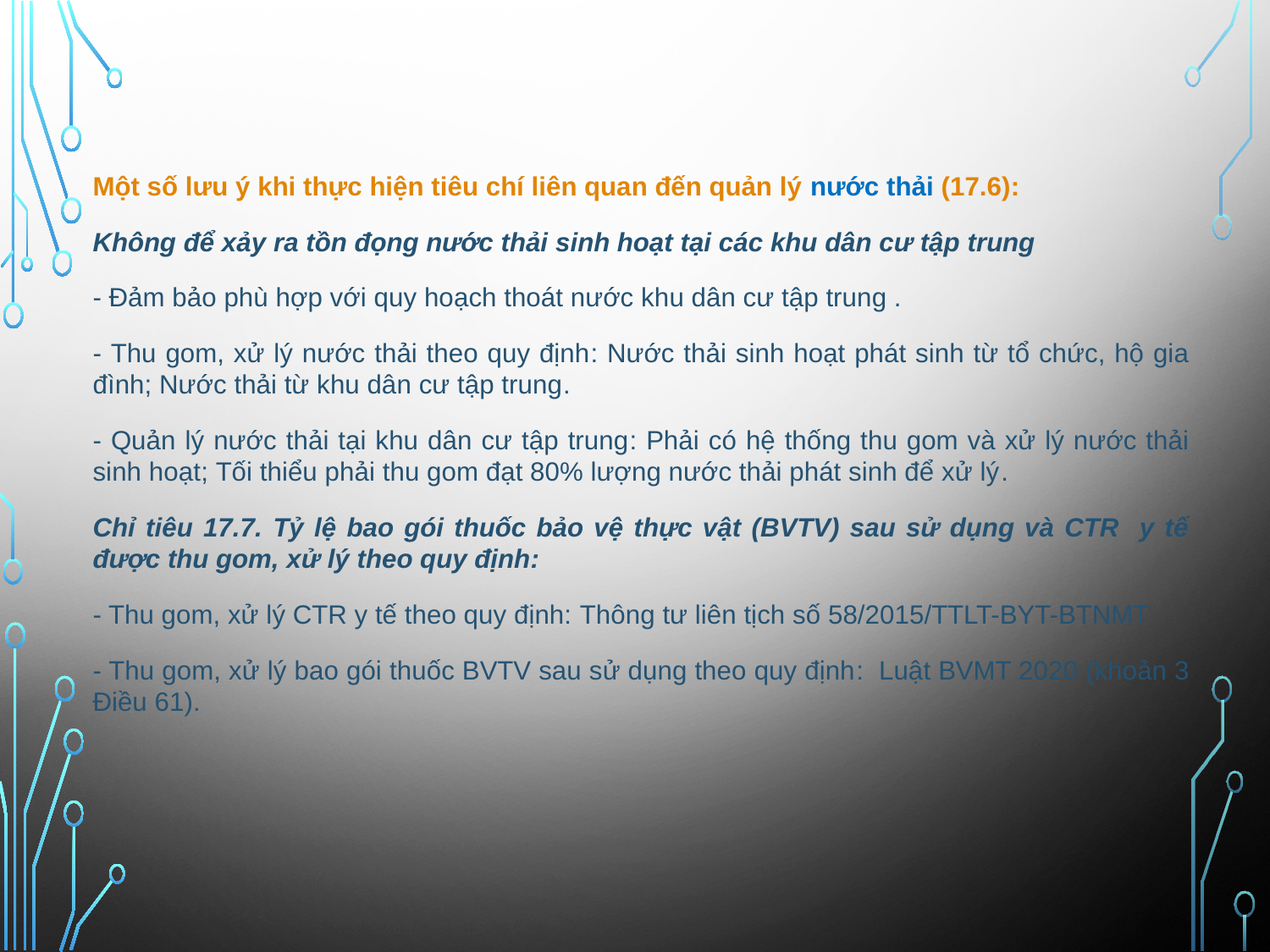

Một số lưu ý khi thực hiện tiêu chí liên quan đến quản lý nước thải (17.6):
Không để xảy ra tồn đọng nước thải sinh hoạt tại các khu dân cư tập trung
- Đảm bảo phù hợp với quy hoạch thoát nước khu dân cư tập trung .
- Thu gom, xử lý nước thải theo quy định: Nước thải sinh hoạt phát sinh từ tổ chức, hộ gia đình; Nước thải từ khu dân cư tập trung.
- Quản lý nước thải tại khu dân cư tập trung: Phải có hệ thống thu gom và xử lý nước thải sinh hoạt; Tối thiểu phải thu gom đạt 80% lượng nước thải phát sinh để xử lý.
Chỉ tiêu 17.7. Tỷ lệ bao gói thuốc bảo vệ thực vật (BVTV) sau sử dụng và CTR  y tế được thu gom, xử lý theo quy định:
- Thu gom, xử lý CTR y tế theo quy định: Thông tư liên tịch số 58/2015/TTLT-BYT-BTNMT
- Thu gom, xử lý bao gói thuốc BVTV sau sử dụng theo quy định:  Luật BVMT 2020 (khoản 3 Điều 61).